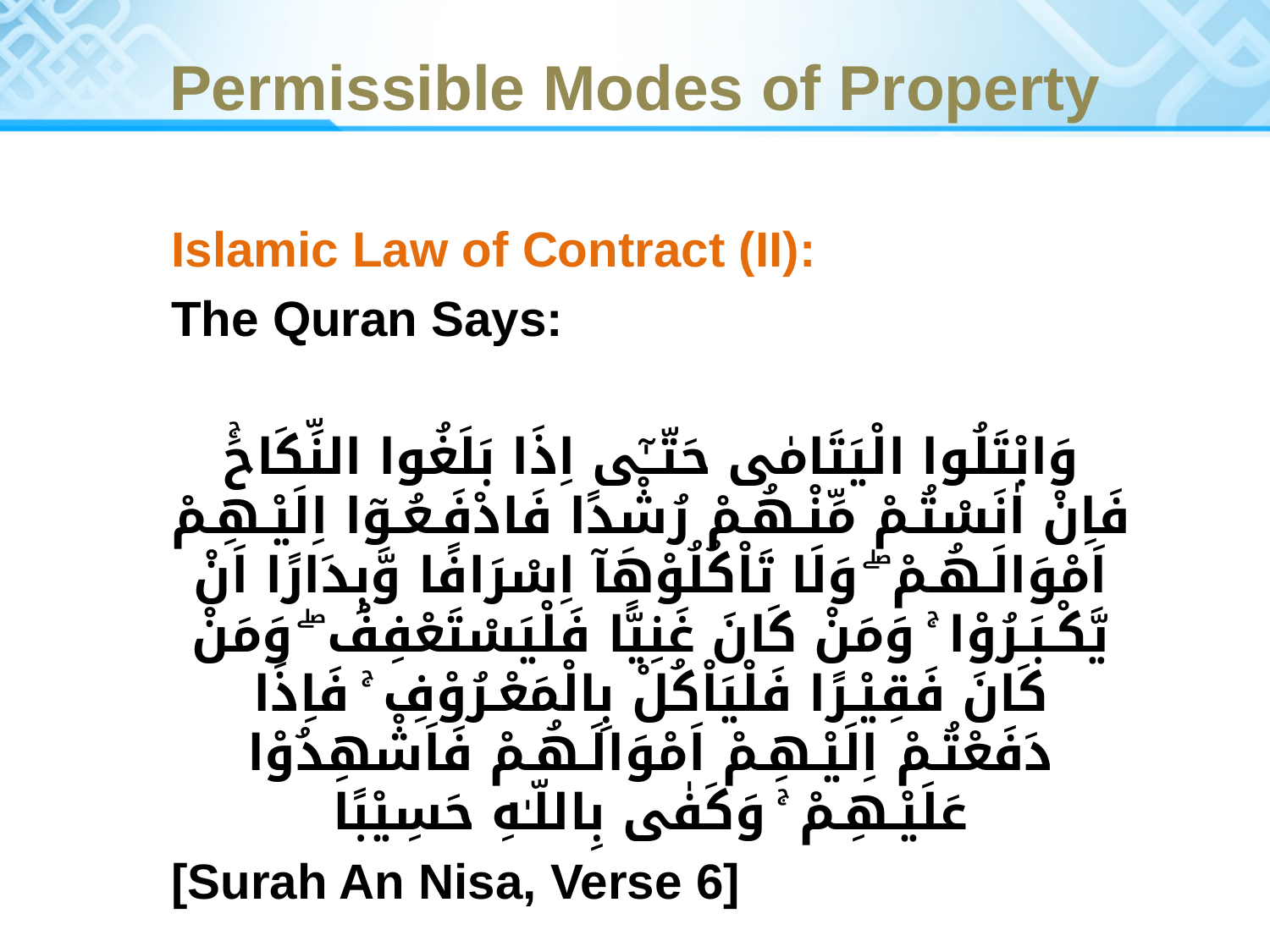

# Permissible Modes of Property

Islamic Law of Contract (II):
The Quran Says:

وَابْتَلُوا الْيَتَامٰى حَتّــٰٓى اِذَا بَلَغُوا النِّكَاحَۚ فَاِنْ اٰنَسْتُـمْ مِّنْـهُـمْ رُشْدًا فَادْفَـعُـوٓا اِلَيْـهِـمْ اَمْوَالَـهُـمْ ۖ وَلَا تَاْكُلُوْهَآ اِسْرَافًا وَّبِدَارًا اَنْ يَّكْـبَـرُوْا ۚ وَمَنْ كَانَ غَنِيًّا فَلْيَسْتَعْفِفْ ۖ وَمَنْ كَانَ فَقِيْـرًا فَلْيَاْكُلْ بِالْمَعْـرُوْفِ ۚ فَاِذَا دَفَعْتُـمْ اِلَيْـهِـمْ اَمْوَالَـهُـمْ فَاَشْهِدُوْا عَلَيْـهِـمْ ۚ وَكَفٰى بِاللّـٰهِ حَسِيْبًا
[Surah An Nisa, Verse 6]